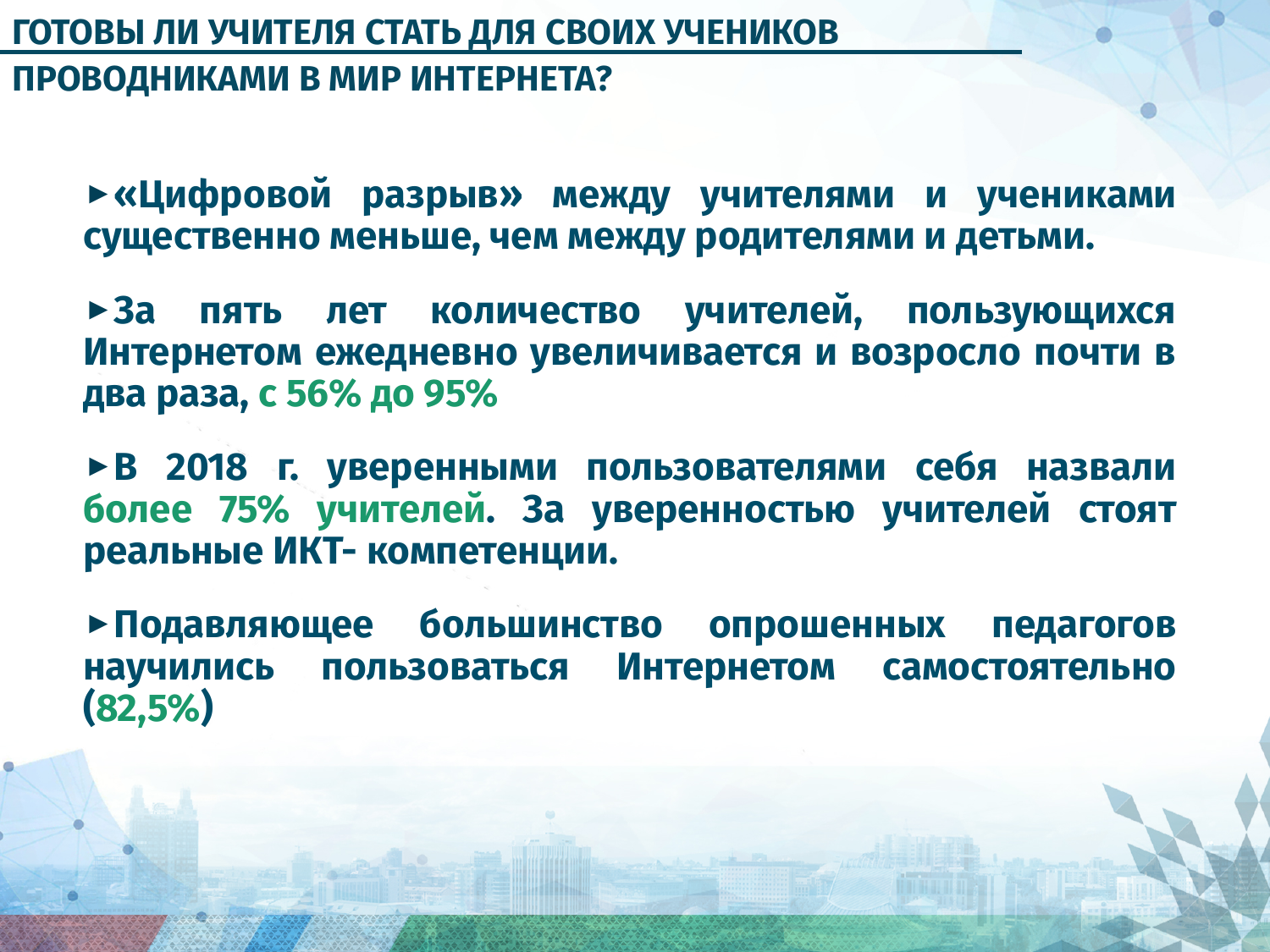

ГОТОВЫ ЛИ УЧИТЕЛЯ СТАТЬ ДЛЯ СВОИХ УЧЕНИКОВ
ПРОВОДНИКАМИ В МИР ИНТЕРНЕТА?
«Цифровой разрыв» между учителями и учениками существенно меньше, чем между родителями и детьми.
За пять лет количество учителей, пользующихся Интернетом ежедневно увеличивается и возросло почти в два раза, с 56% до 95%
В 2018 г. уверенными пользователями себя назвали более 75% учителей. За уверенностью учителей стоят реальные ИКТ- компетенции.
Подавляющее большинство опрошенных педагогов научились пользоваться Интернетом самостоятельно (82,5%)